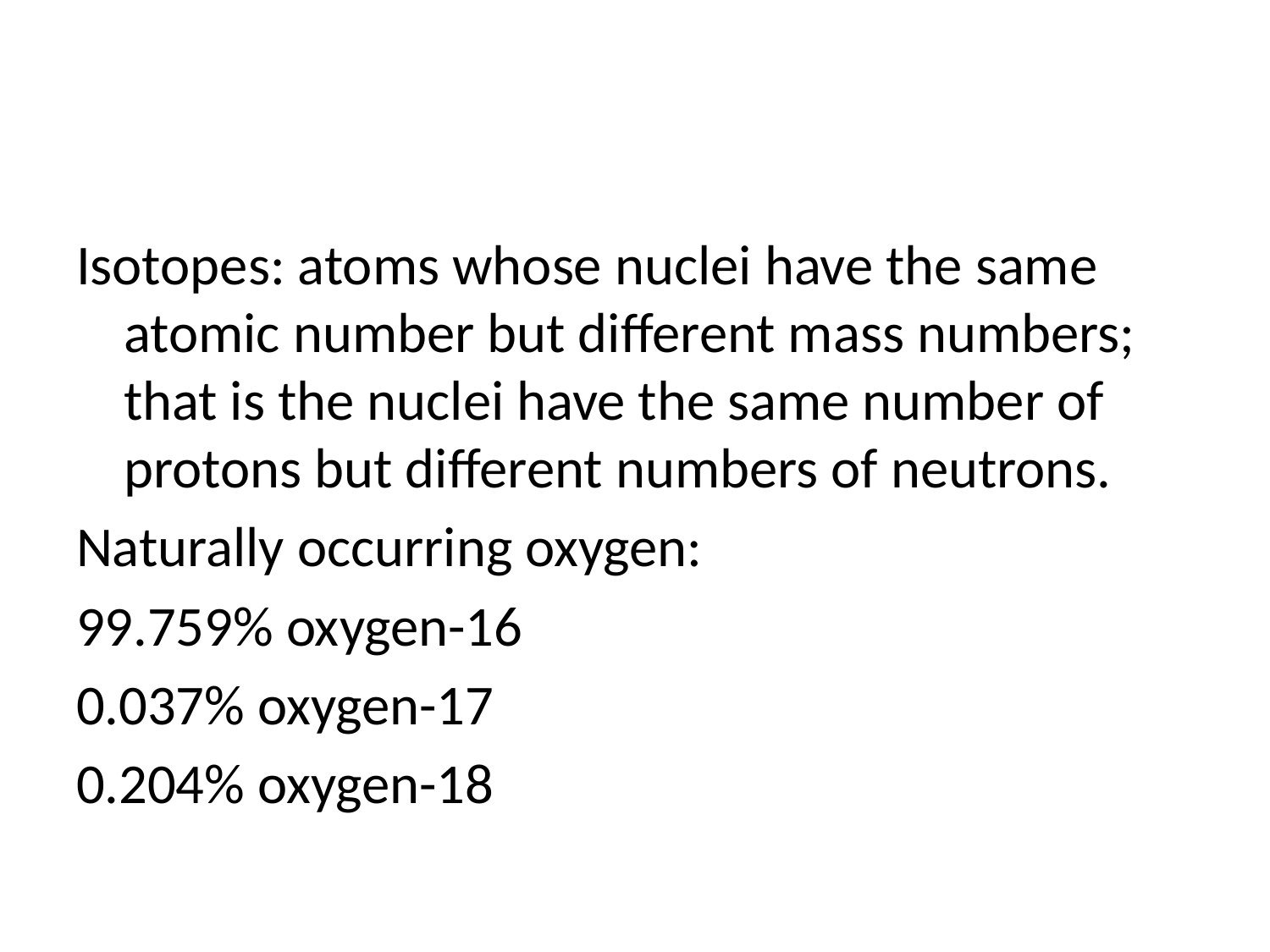

#
Isotopes: atoms whose nuclei have the same atomic number but different mass numbers; that is the nuclei have the same number of protons but different numbers of neutrons.
Naturally occurring oxygen:
99.759% oxygen-16
0.037% oxygen-17
0.204% oxygen-18